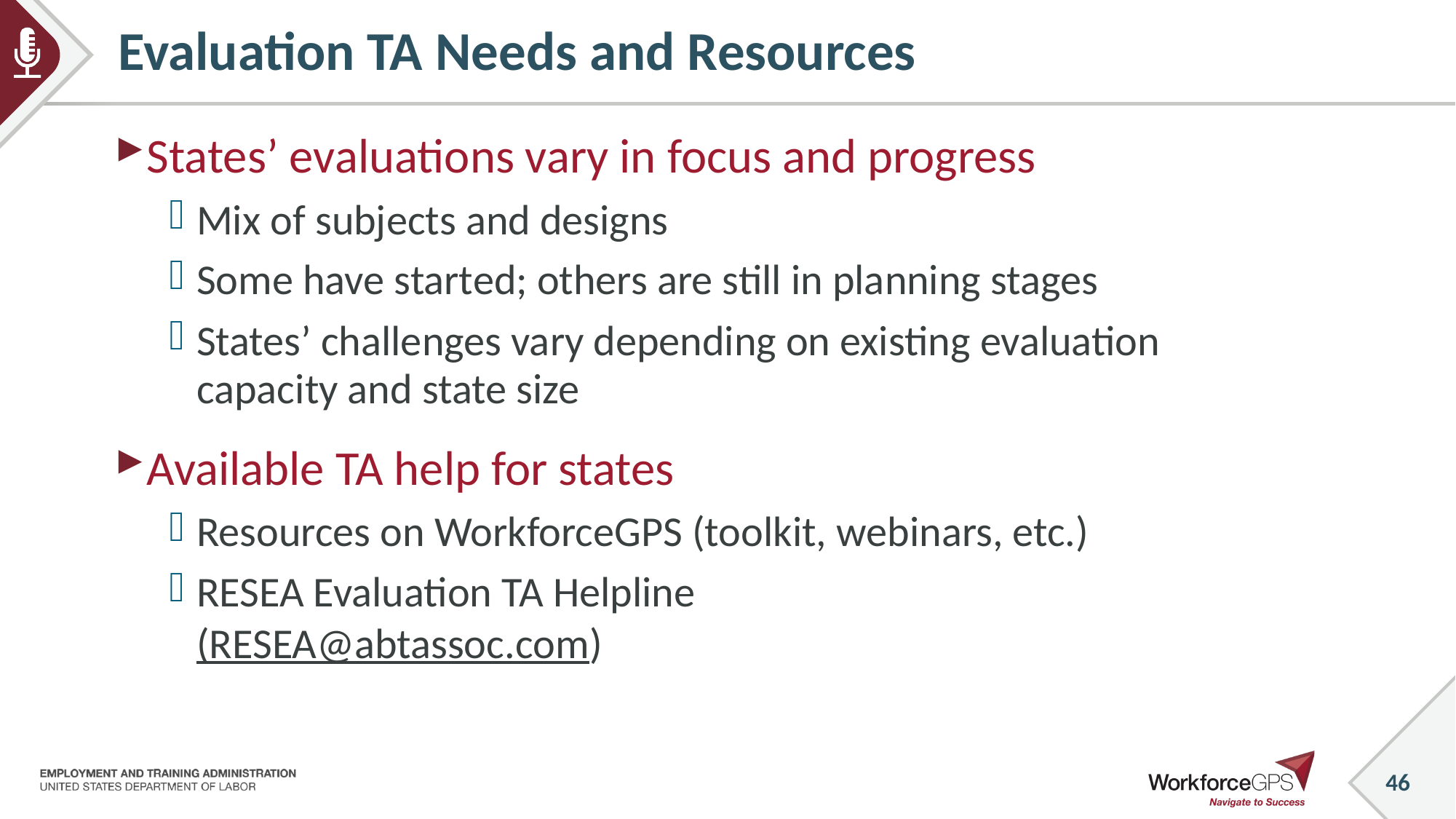

# Evaluation TA Needs and Resources
States’ evaluations vary in focus and progress
Mix of subjects and designs
Some have started; others are still in planning stages
States’ challenges vary depending on existing evaluation capacity and state size
Available TA help for states
Resources on WorkforceGPS (toolkit, webinars, etc.)
RESEA Evaluation TA Helpline
(RESEA@abtassoc.com)
46